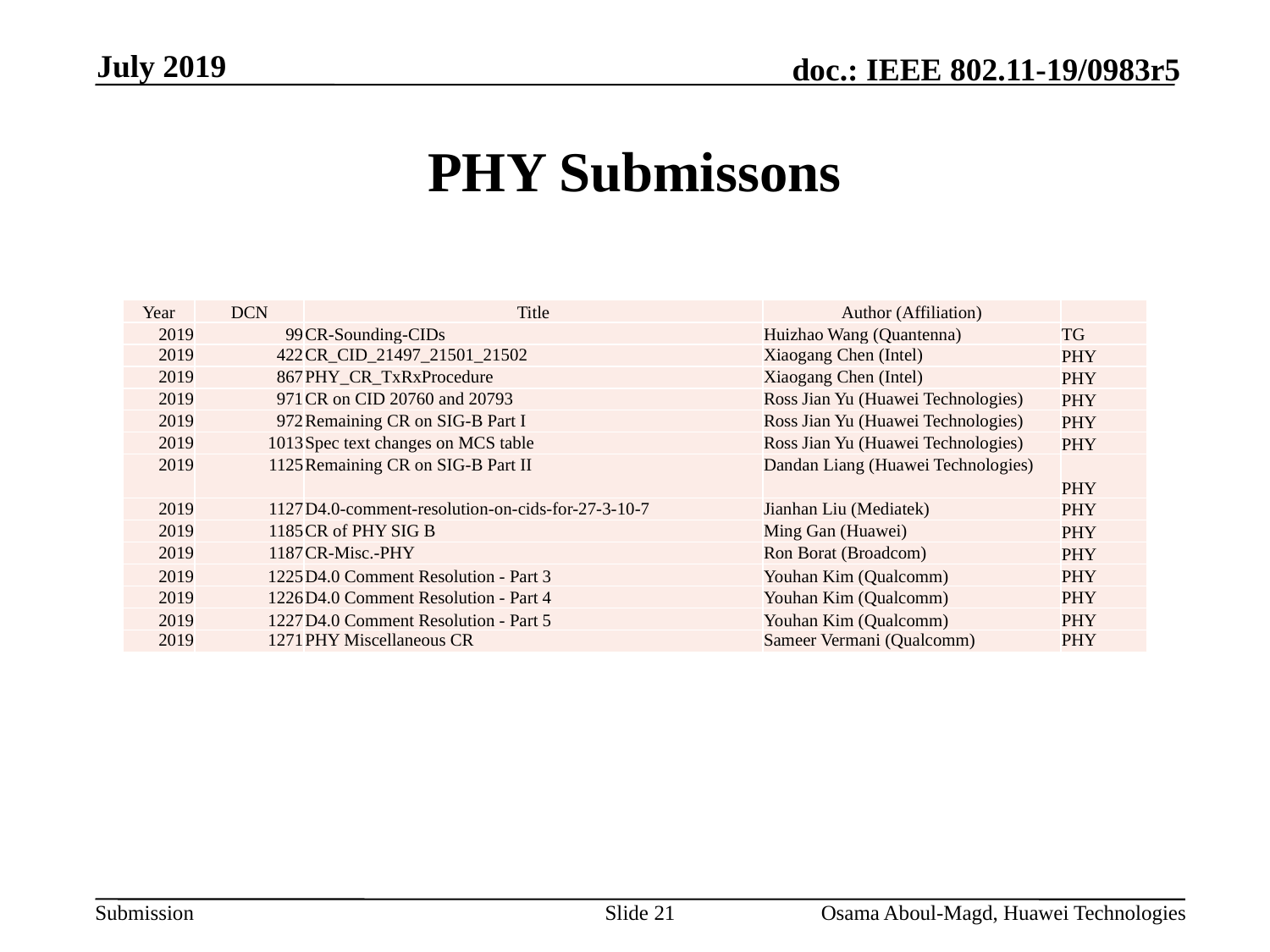

July 2019
# PHY Submissons
| Year | DCN | Title | Author (Affiliation) |  |
| --- | --- | --- | --- | --- |
| 2019 | 99 | CR-Sounding-CIDs | Huizhao Wang (Quantenna) | TG |
| 2019 | 422 | CR\_CID\_21497\_21501\_21502 | Xiaogang Chen (Intel) | PHY |
| 2019 | 867 | PHY\_CR\_TxRxProcedure | Xiaogang Chen (Intel) | PHY |
| 2019 | 971 | CR on CID 20760 and 20793 | Ross Jian Yu (Huawei Technologies) | PHY |
| 2019 | 972 | Remaining CR on SIG-B Part I | Ross Jian Yu (Huawei Technologies) | PHY |
| 2019 | 1013 | Spec text changes on MCS table | Ross Jian Yu (Huawei Technologies) | PHY |
| 2019 | 1125 | Remaining CR on SIG-B Part II | Dandan Liang (Huawei Technologies) | PHY |
| 2019 | 1127 | D4.0-comment-resolution-on-cids-for-27-3-10-7 | Jianhan Liu (Mediatek) | PHY |
| 2019 | 1185 | CR of PHY SIG B | Ming Gan (Huawei) | PHY |
| 2019 | 1187 | CR-Misc.-PHY | Ron Borat (Broadcom) | PHY |
| 2019 | 1225 | D4.0 Comment Resolution - Part 3 | Youhan Kim (Qualcomm) | PHY |
| 2019 | 1226 | D4.0 Comment Resolution - Part 4 | Youhan Kim (Qualcomm) | PHY |
| 2019 | 1227 | D4.0 Comment Resolution - Part 5 | Youhan Kim (Qualcomm) | PHY |
| 2019 | 1271 | PHY Miscellaneous CR | Sameer Vermani (Qualcomm) | PHY |
Slide 21
Osama Aboul-Magd, Huawei Technologies